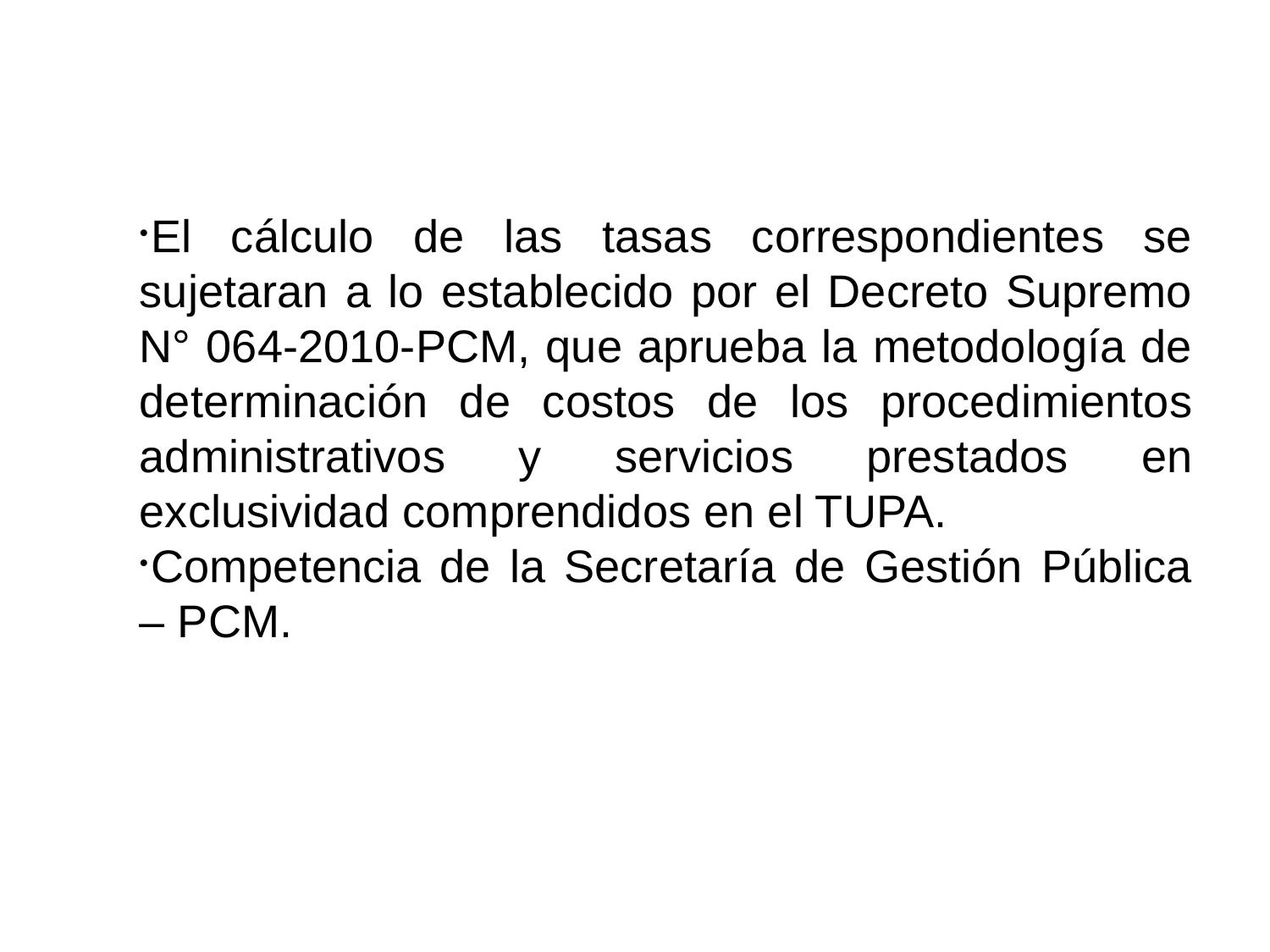

El cálculo de las tasas correspondientes se sujetaran a lo establecido por el Decreto Supremo N° 064-2010-PCM, que aprueba la metodología de determinación de costos de los procedimientos administrativos y servicios prestados en exclusividad comprendidos en el TUPA.
Competencia de la Secretaría de Gestión Pública – PCM.